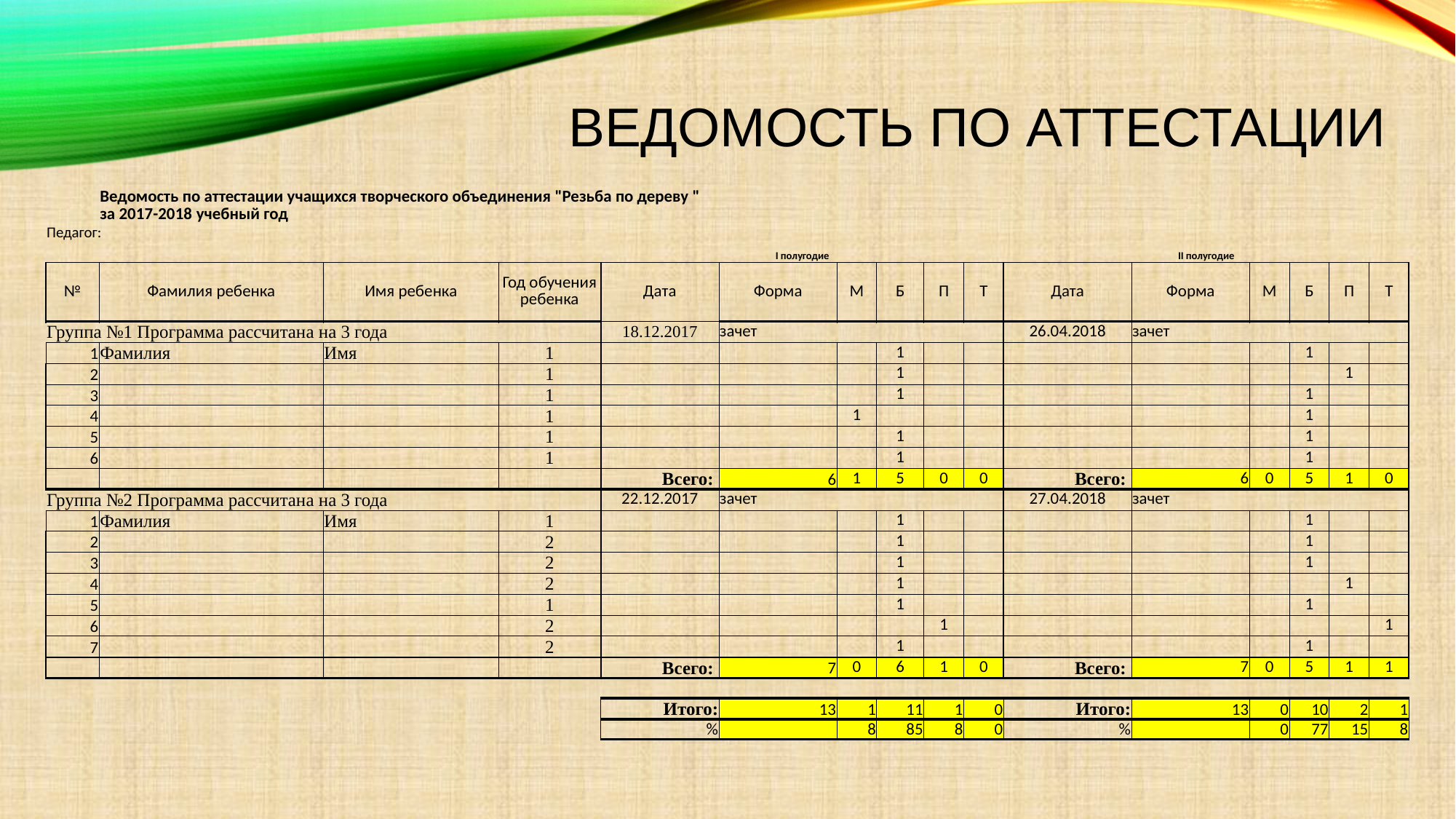

# Ведомость по аттестации
|  | Ведомость по аттестации учащихся творческого объединения "Резьба по дереву " |  |  |  |  |  |  |  |  |  |  |  |  |  |  |
| --- | --- | --- | --- | --- | --- | --- | --- | --- | --- | --- | --- | --- | --- | --- | --- |
|  | за 2017-2018 учебный год |  |  |  |  |  |  |  |  |  |  |  |  |  |  |
| Педагог: |  |  |  |  |  |  |  |  |  |  |  |  |  |  |  |
|  |  |  |  | I полугодие |  |  |  |  |  | II полугодие |  |  |  |  |  |
| № | Фамилия ребенка | Имя ребенка | Год обучения ребенка | Дата | Форма | М | Б | П | Т | Дата | Форма | М | Б | П | Т |
| Группа №1 Программа рассчитана на 3 года |  |  |  | 18.12.2017 | зачет |  |  |  |  | 26.04.2018 | зачет |  |  |  |  |
| 1 | Фамилия | Имя | 1 |  |  |  | 1 |  |  |  |  |  | 1 |  |  |
| 2 |  |  | 1 |  |  |  | 1 |  |  |  |  |  |  | 1 |  |
| 3 |  |  | 1 |  |  |  | 1 |  |  |  |  |  | 1 |  |  |
| 4 |  |  | 1 |  |  | 1 |  |  |  |  |  |  | 1 |  |  |
| 5 |  |  | 1 |  |  |  | 1 |  |  |  |  |  | 1 |  |  |
| 6 |  |  | 1 |  |  |  | 1 |  |  |  |  |  | 1 |  |  |
|  |  |  |  | Всего: | 6 | 1 | 5 | 0 | 0 | Всего: | 6 | 0 | 5 | 1 | 0 |
| Группа №2 Программа рассчитана на 3 года |  |  |  | 22.12.2017 | зачет |  |  |  |  | 27.04.2018 | зачет |  |  |  |  |
| 1 | Фамилия | Имя | 1 |  |  |  | 1 |  |  |  |  |  | 1 |  |  |
| 2 |  |  | 2 |  |  |  | 1 |  |  |  |  |  | 1 |  |  |
| 3 |  |  | 2 |  |  |  | 1 |  |  |  |  |  | 1 |  |  |
| 4 |  |  | 2 |  |  |  | 1 |  |  |  |  |  |  | 1 |  |
| 5 |  |  | 1 |  |  |  | 1 |  |  |  |  |  | 1 |  |  |
| 6 |  |  | 2 |  |  |  |  | 1 |  |  |  |  |  |  | 1 |
| 7 |  |  | 2 |  |  |  | 1 |  |  |  |  |  | 1 |  |  |
|  |  |  |  | Всего: | 7 | 0 | 6 | 1 | 0 | Всего: | 7 | 0 | 5 | 1 | 1 |
|  |  |  |  |  |  |  |  |  |  |  |  |  |  |  |  |
|  |  |  |  | Итого: | 13 | 1 | 11 | 1 | 0 | Итого: | 13 | 0 | 10 | 2 | 1 |
|  |  |  |  | % |  | 8 | 85 | 8 | 0 | % |  | 0 | 77 | 15 | 8 |